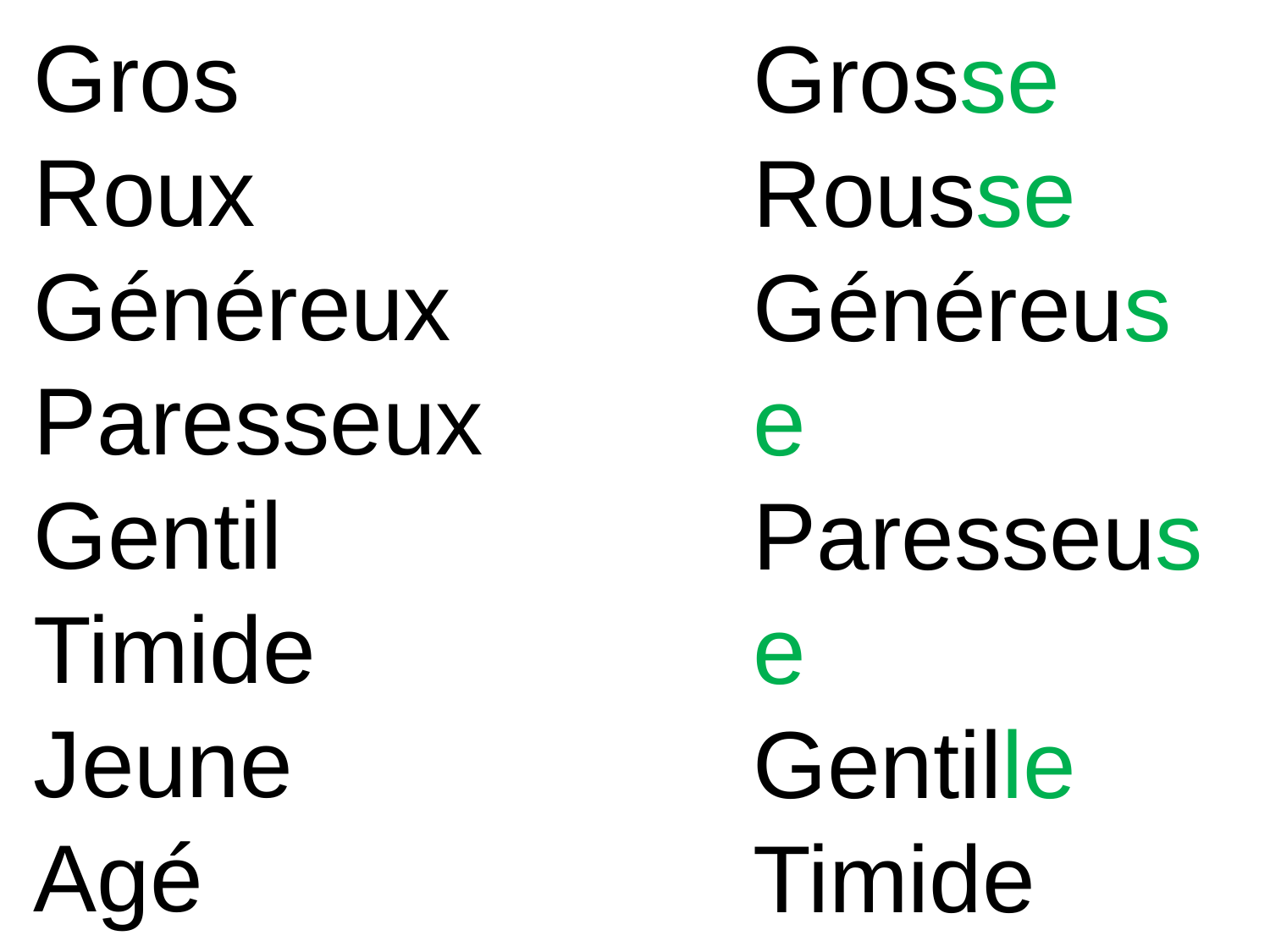

Gros
Roux
Généreux
Paresseux
Gentil
Timide
Jeune
Agé
Grosse
Rousse
Généreuse
Paresseuse
Gentille
Timide
Jeune
Agée